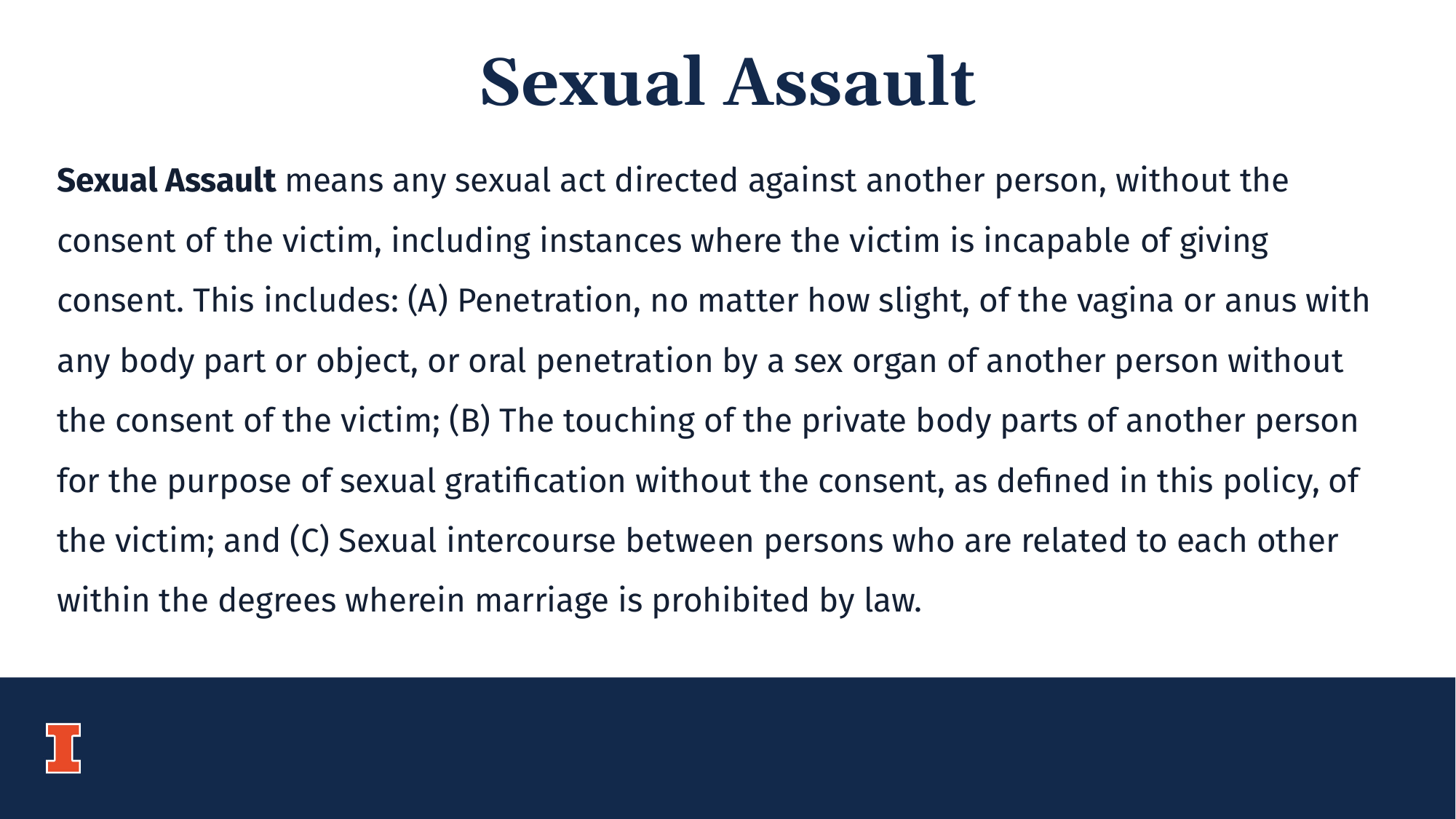

Sexual Assault
Sexual Assault means any sexual act directed against another person, without the consent of the victim, including instances where the victim is incapable of giving consent. This includes: (A) Penetration, no matter how slight, of the vagina or anus with any body part or object, or oral penetration by a sex organ of another person without the consent of the victim; (B) The touching of the private body parts of another person for the purpose of sexual gratification without the consent, as defined in this policy, of the victim; and (C) Sexual intercourse between persons who are related to each other within the degrees wherein marriage is prohibited by law.